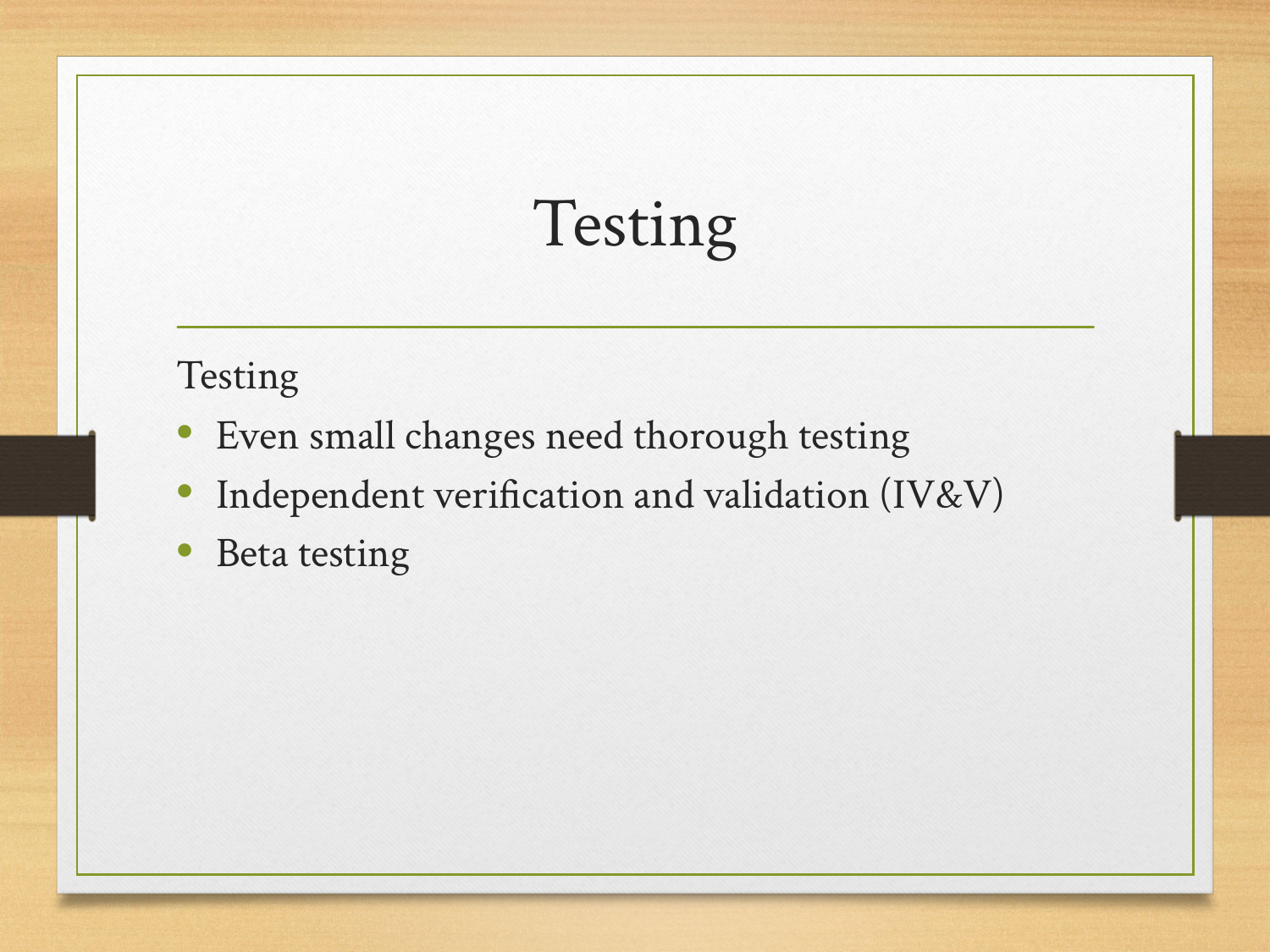

# Testing
Testing
Even small changes need thorough testing
Independent verification and validation (IV&V)
Beta testing